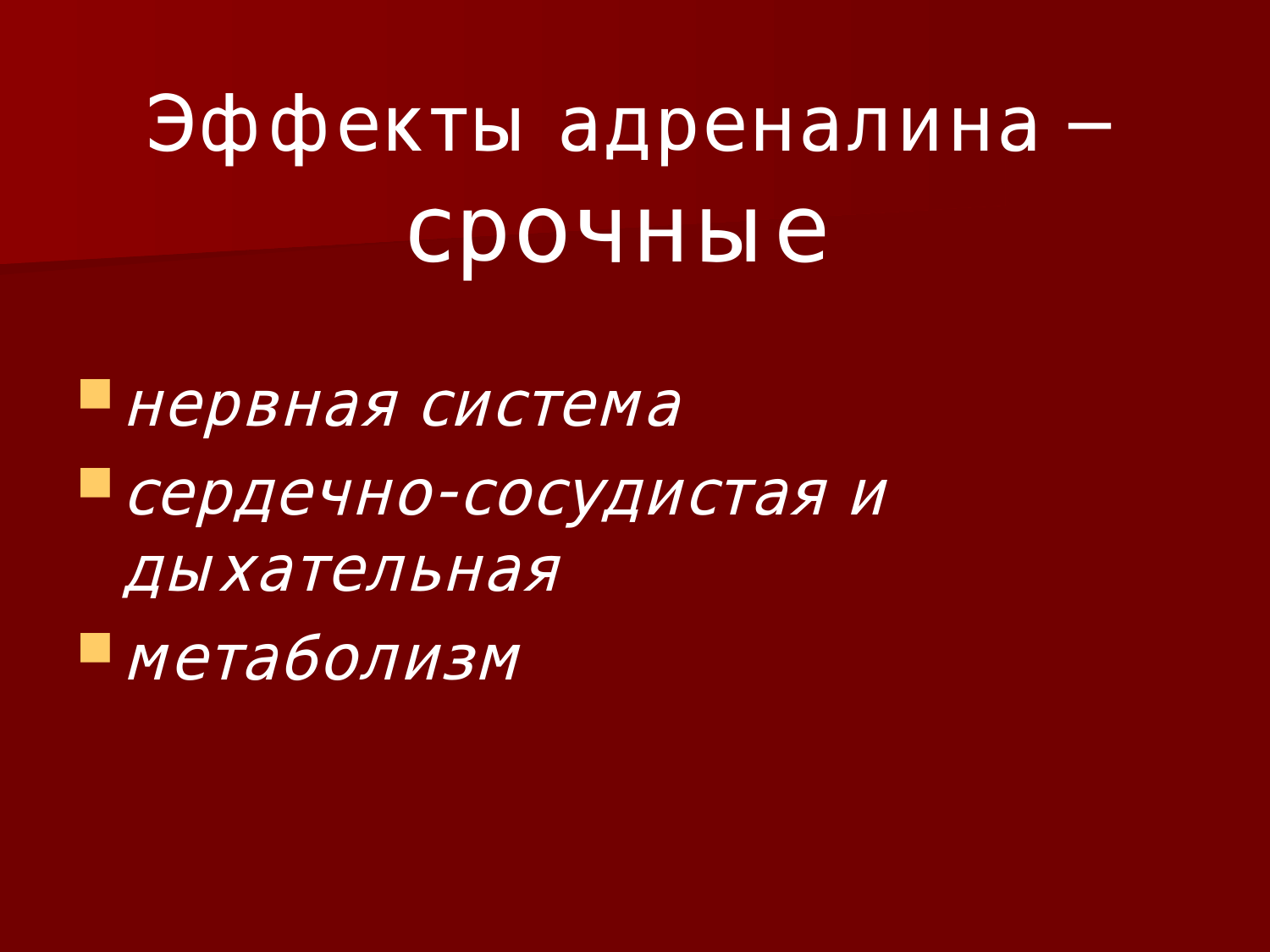

# Эффекты адреналина – срочные
нервная система
сердечно-сосудистая и дыхательная
метаболизм